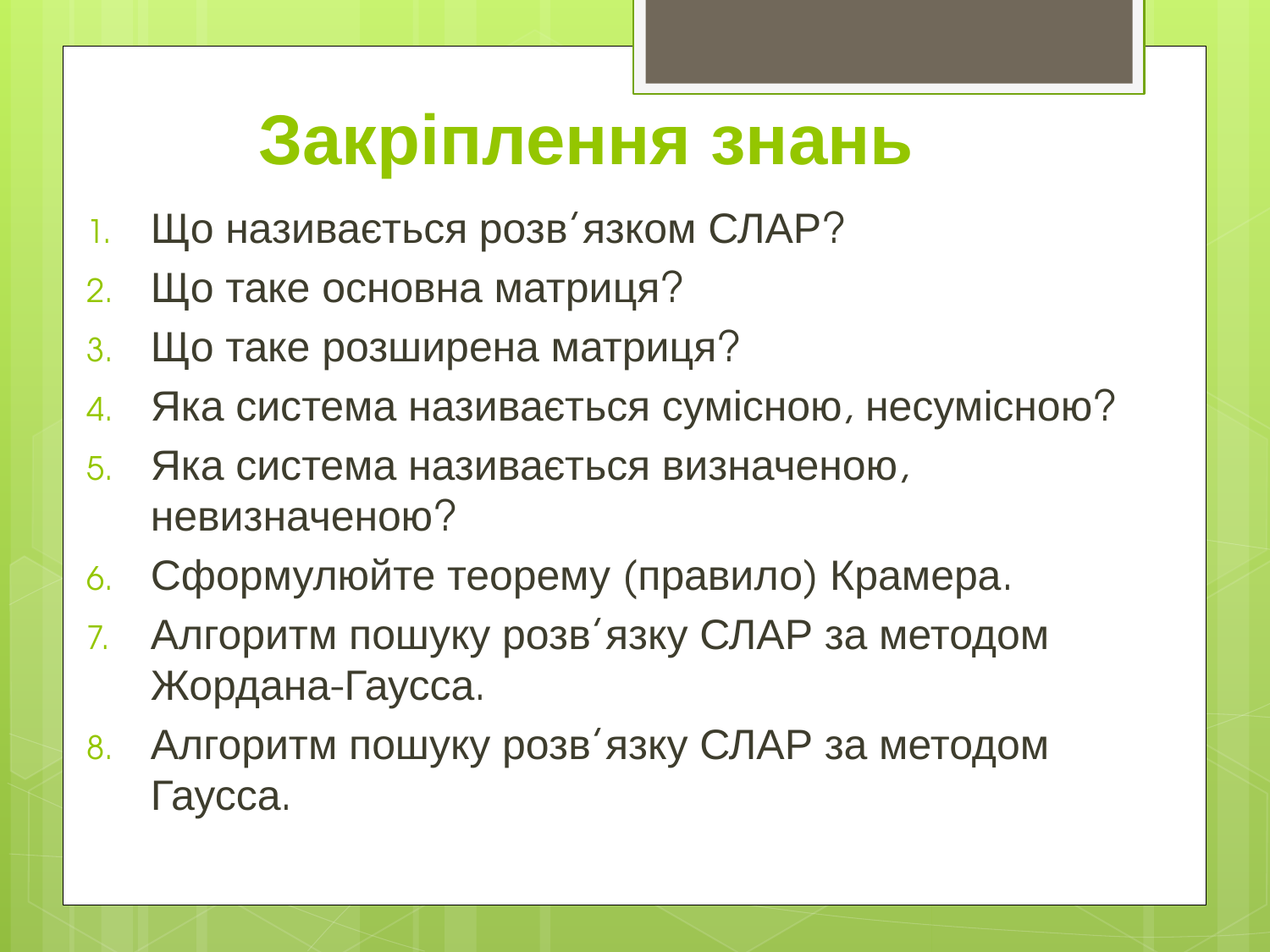

Закріплення знань

Що називається розв’язком СЛАР?
Що таке основна матриця?
Що таке розширена матриця?
Яка система називається сумісною, несумісною?
Яка система називається визначеною, невизначеною?
Сформулюйте теорему (правило) Крамера.
Алгоритм пошуку розв’язку СЛАР за методом Жордана-Гаусса.
Алгоритм пошуку розв’язку СЛАР за методом Гаусса.